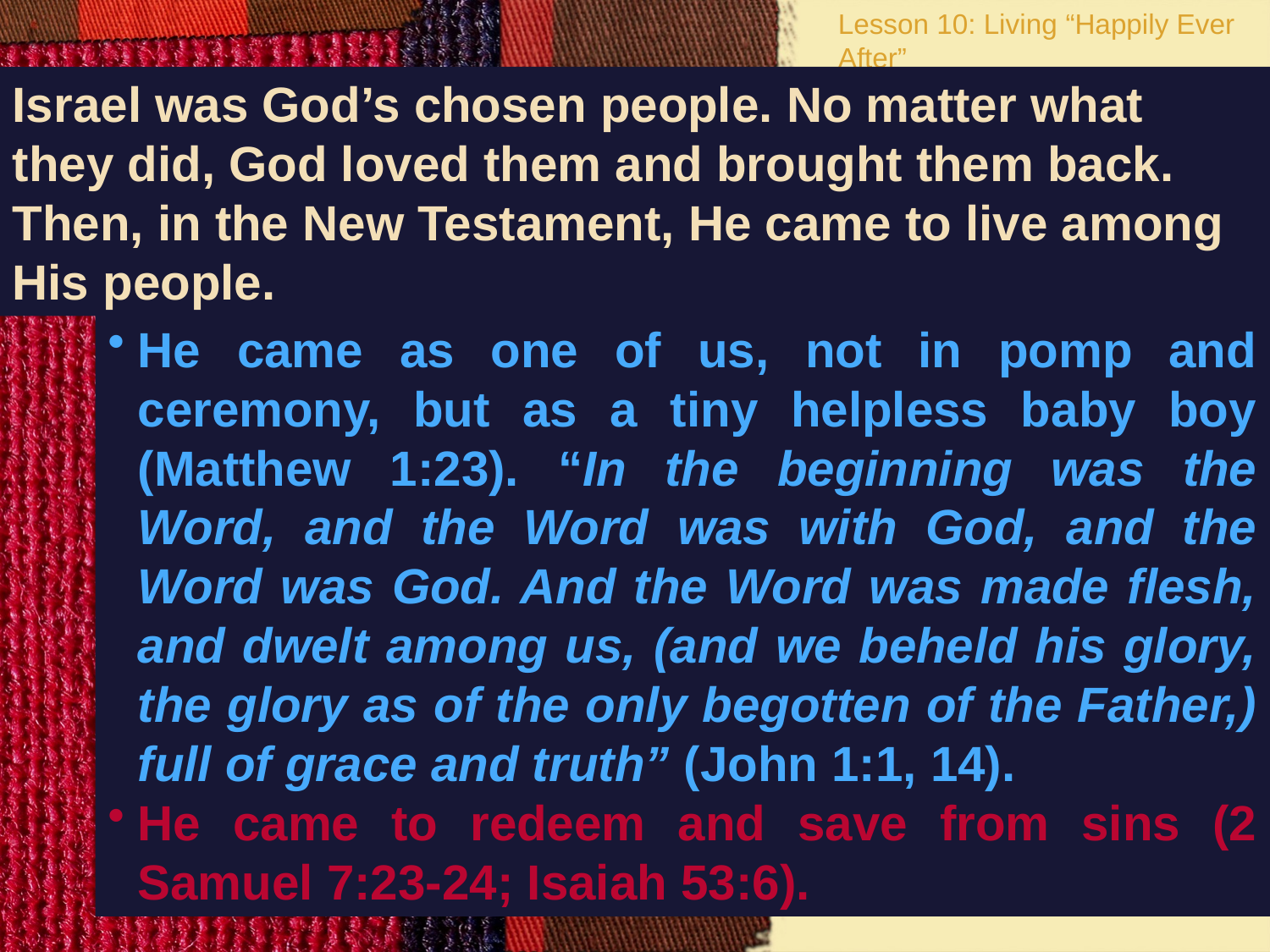

Lesson 10: Living “Happily Ever After”
Israel was God’s chosen people. No matter what they did, God loved them and brought them back. Then, in the New Testament, He came to live among His people.
He came as one of us, not in pomp and ceremony, but as a tiny helpless baby boy (Matthew 1:23). “In the beginning was the Word, and the Word was with God, and the Word was God. And the Word was made flesh, and dwelt among us, (and we beheld his glory, the glory as of the only begotten of the Father,) full of grace and truth” (John 1:1, 14).
He came to redeem and save from sins (2 Samuel 7:23-24; Isaiah 53:6).